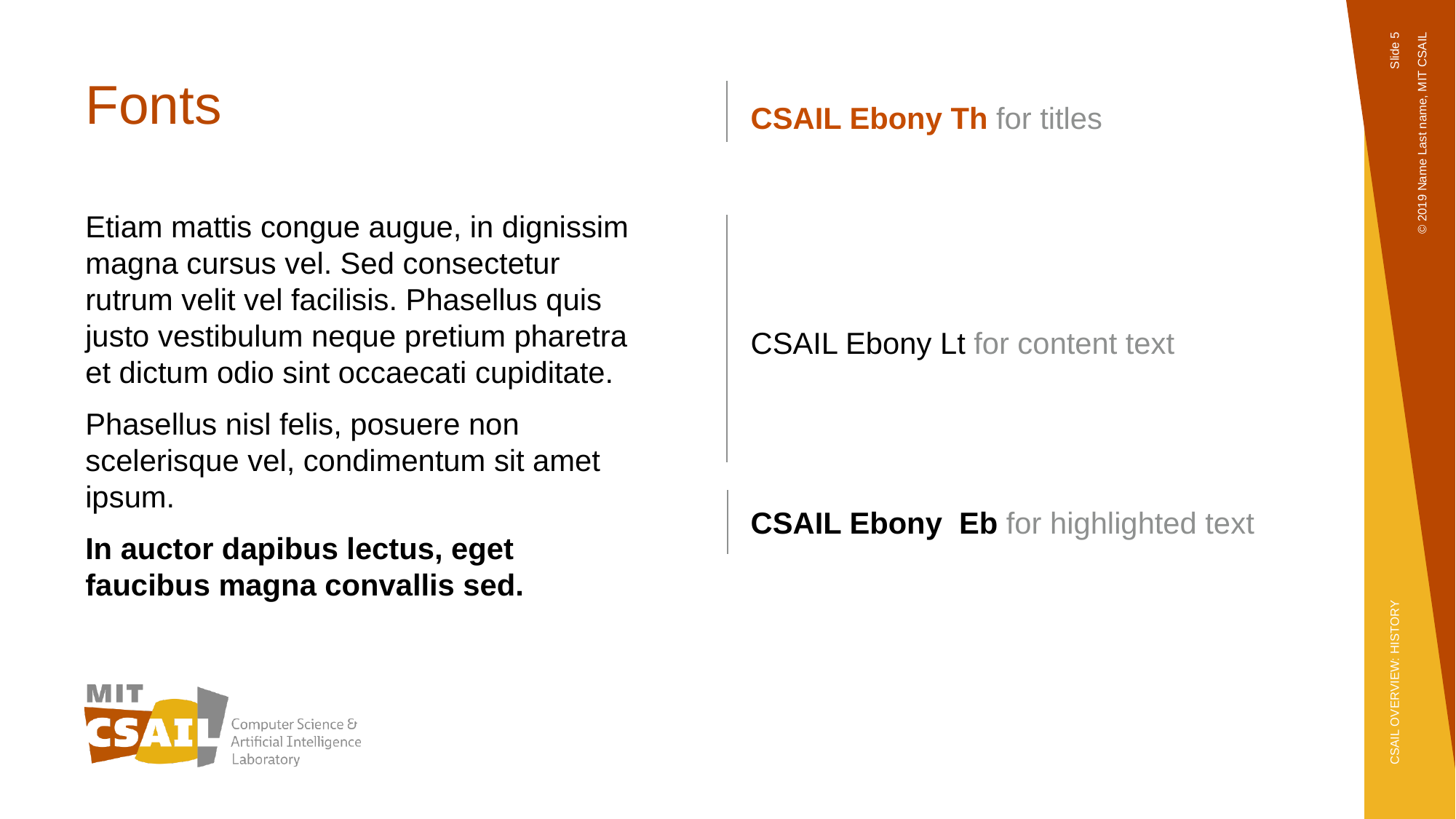

# Fonts
Slide 5
CSAIL Ebony Th for titles
© 2019 Name Last name, MIT CSAIL
Etiam mattis congue augue, in dignissim magna cursus vel. Sed consectetur rutrum velit vel facilisis. Phasellus quis justo vestibulum neque pretium pharetra et dictum odio sint occaecati cupiditate.
Phasellus nisl felis, posuere non scelerisque vel, condimentum sit amet ipsum.
In auctor dapibus lectus, eget faucibus magna convallis sed.
CSAIL Ebony Lt for content text
CSAIL Ebony  Eb for highlighted text
CSAIL OVERVIEW: HISTORY